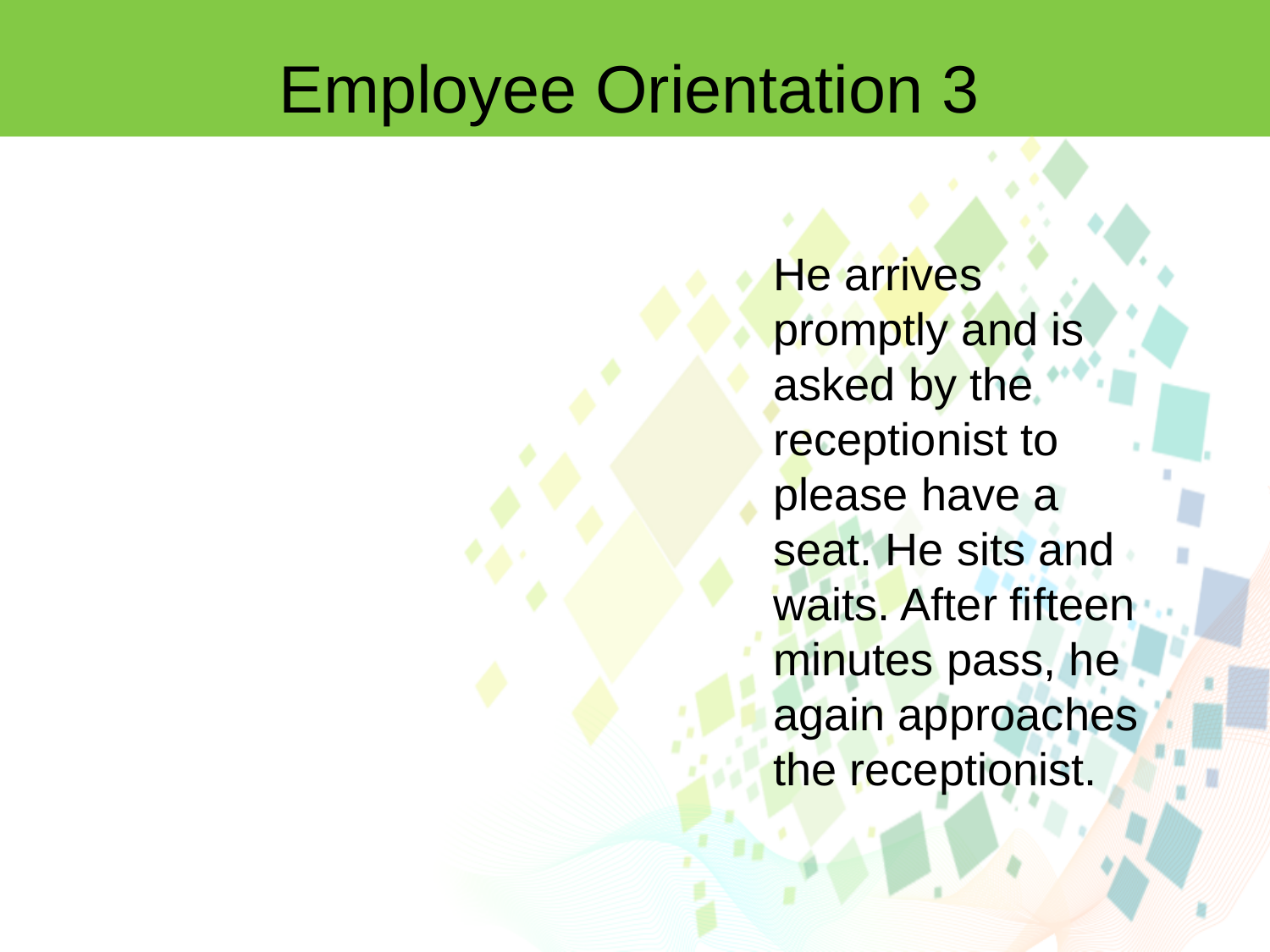

Employee Orientation 3
He arrives promptly and is asked by the
receptionist to please have a seat. He sits and waits. After fifteen minutes pass, he
again approaches the receptionist.